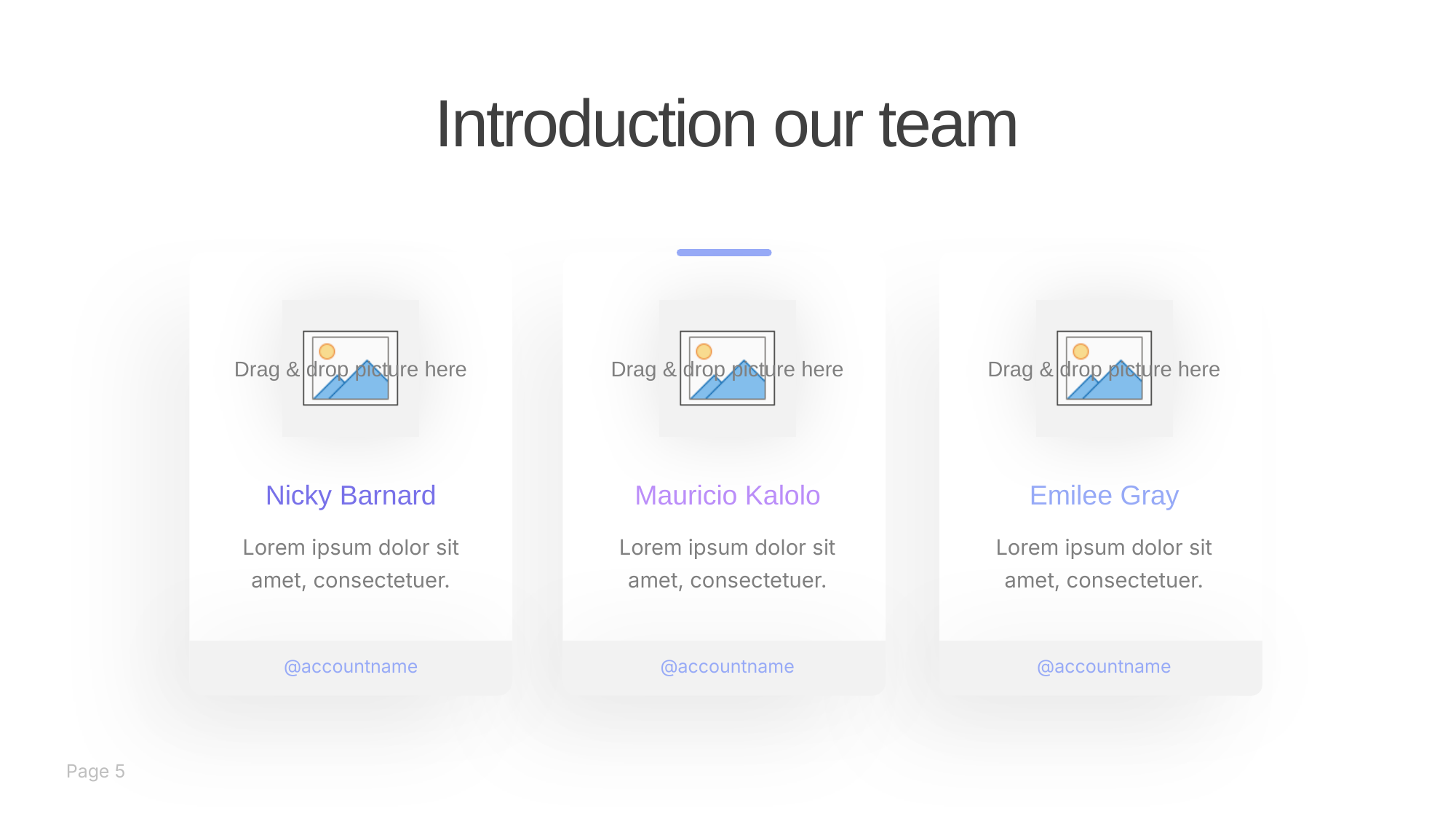

Introduction our team

Nicky Barnard
Mauricio Kalolo
Emilee Gray
Lorem ipsum dolor sit amet, consectetuer.
Lorem ipsum dolor sit amet, consectetuer.
Lorem ipsum dolor sit amet, consectetuer.

@accountname
@accountname
@accountname